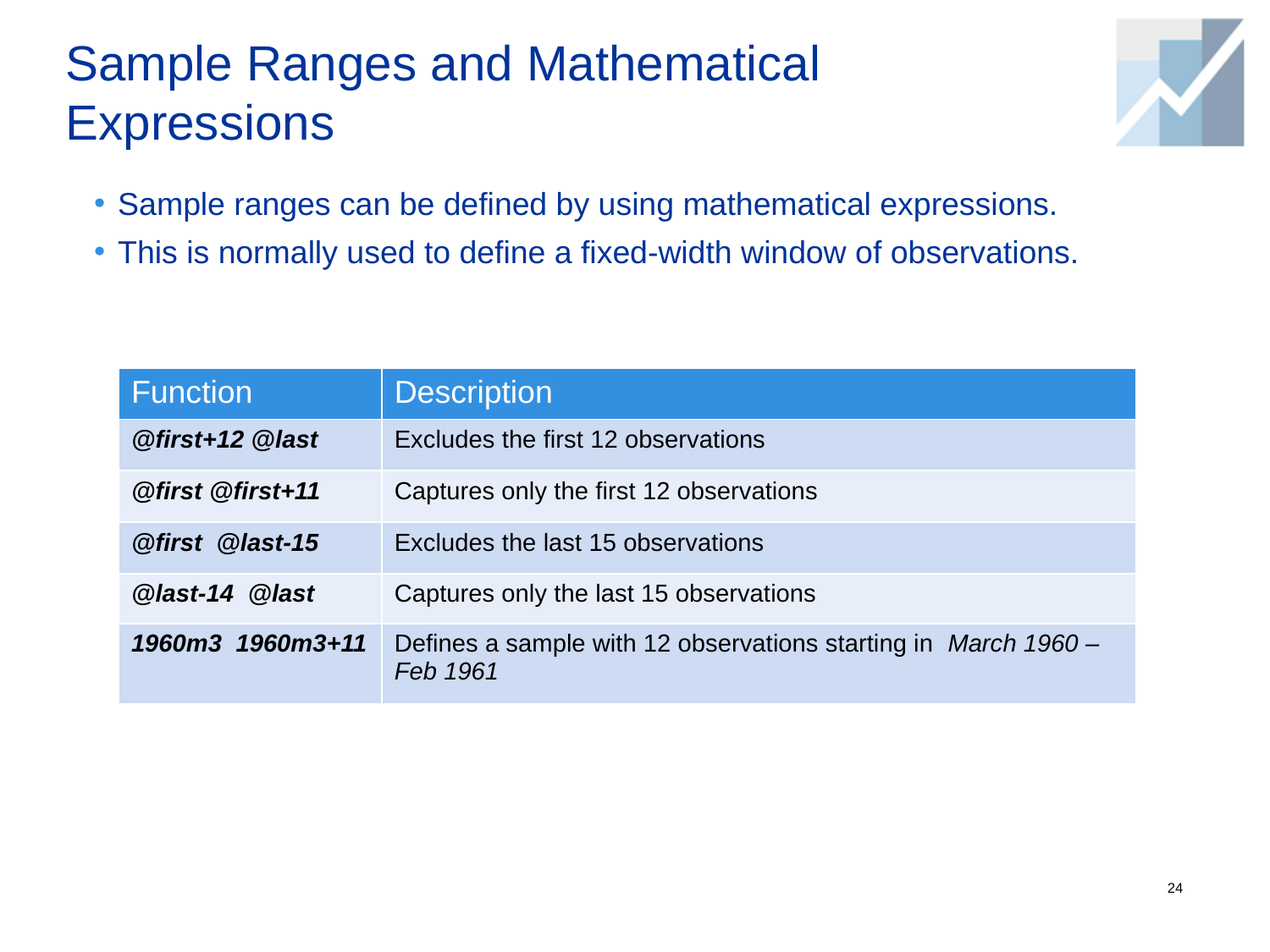

# Sample Ranges and Mathematical Expressions
Sample ranges can be defined by using mathematical expressions.
This is normally used to define a fixed-width window of observations.
| Function | Description |
| --- | --- |
| @first+12 @last | Excludes the first 12 observations |
| @first @first+11 | Captures only the first 12 observations |
| @first @last-15 | Excludes the last 15 observations |
| @last-14 @last | Captures only the last 15 observations |
| 1960m3 1960m3+11 | Defines a sample with 12 observations starting in March 1960 – Feb 1961 |
24